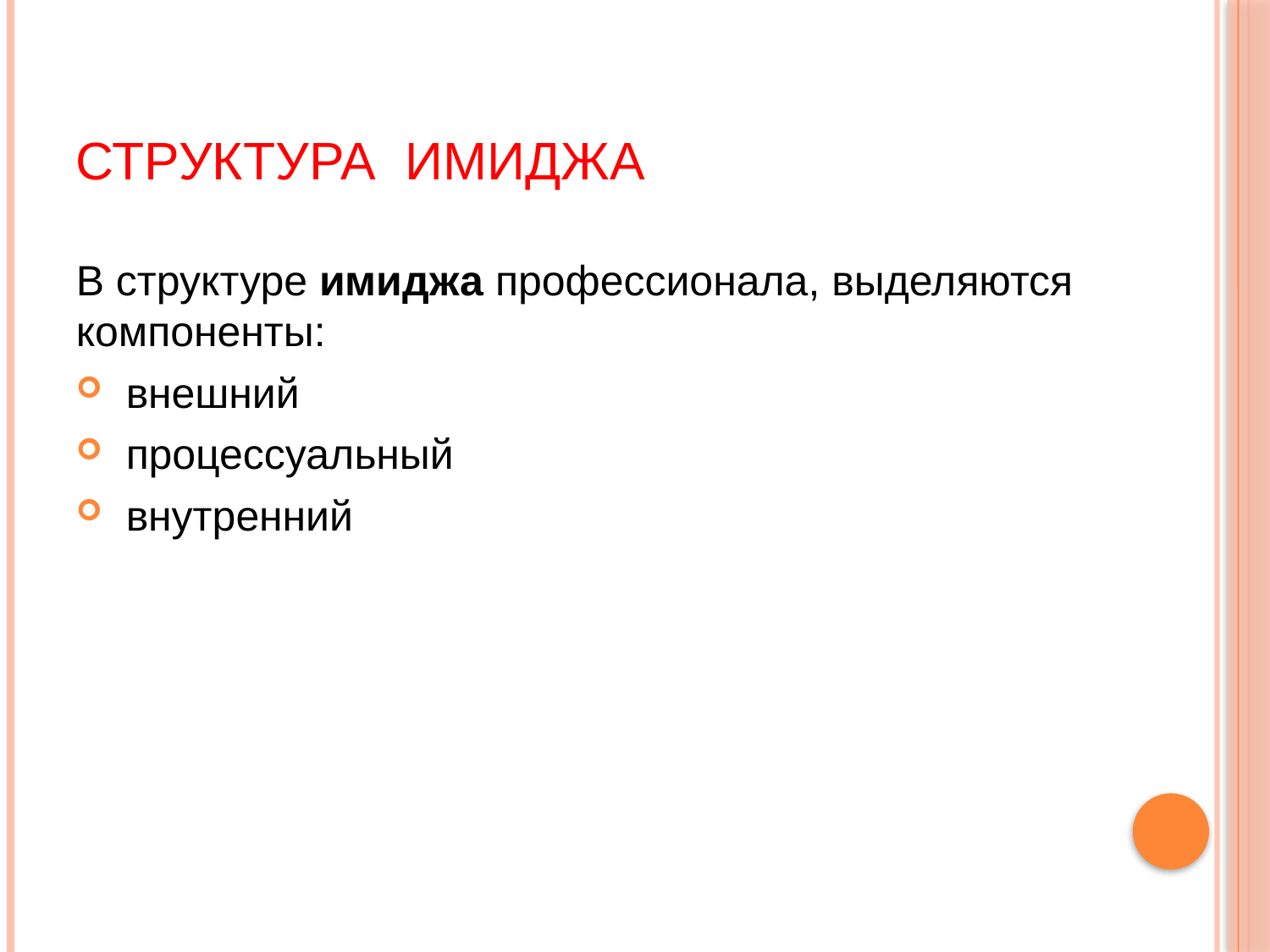

# Структура  имиджа

В структуре имиджа профессионала, выделяются компоненты:
 внешний
 процессуальный
 внутренний